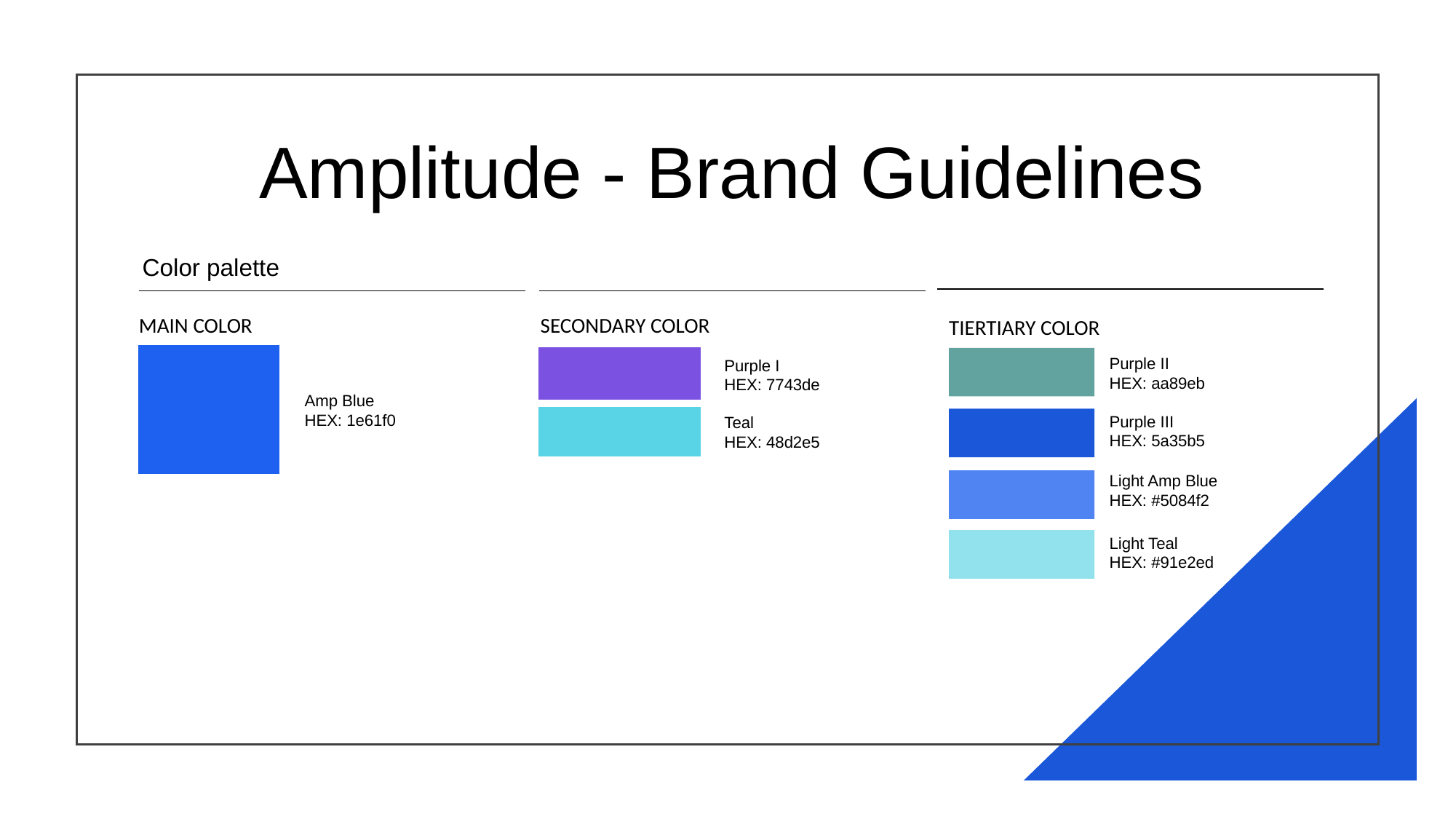

# Amplitude - Brand Guidelines
Color palette
MAIN COLOR
SECONDARY COLOR
TIERTIARY COLOR

Purple I
HEX: 7743de
Purple II
HEX: aa89eb

Amp Blue
HEX: 1e61f0

Teal
HEX: 48d2e5

Purple III
HEX: 5a35b5

Light Amp Blue
HEX: #5084f2

Light Teal
HEX: #91e2ed